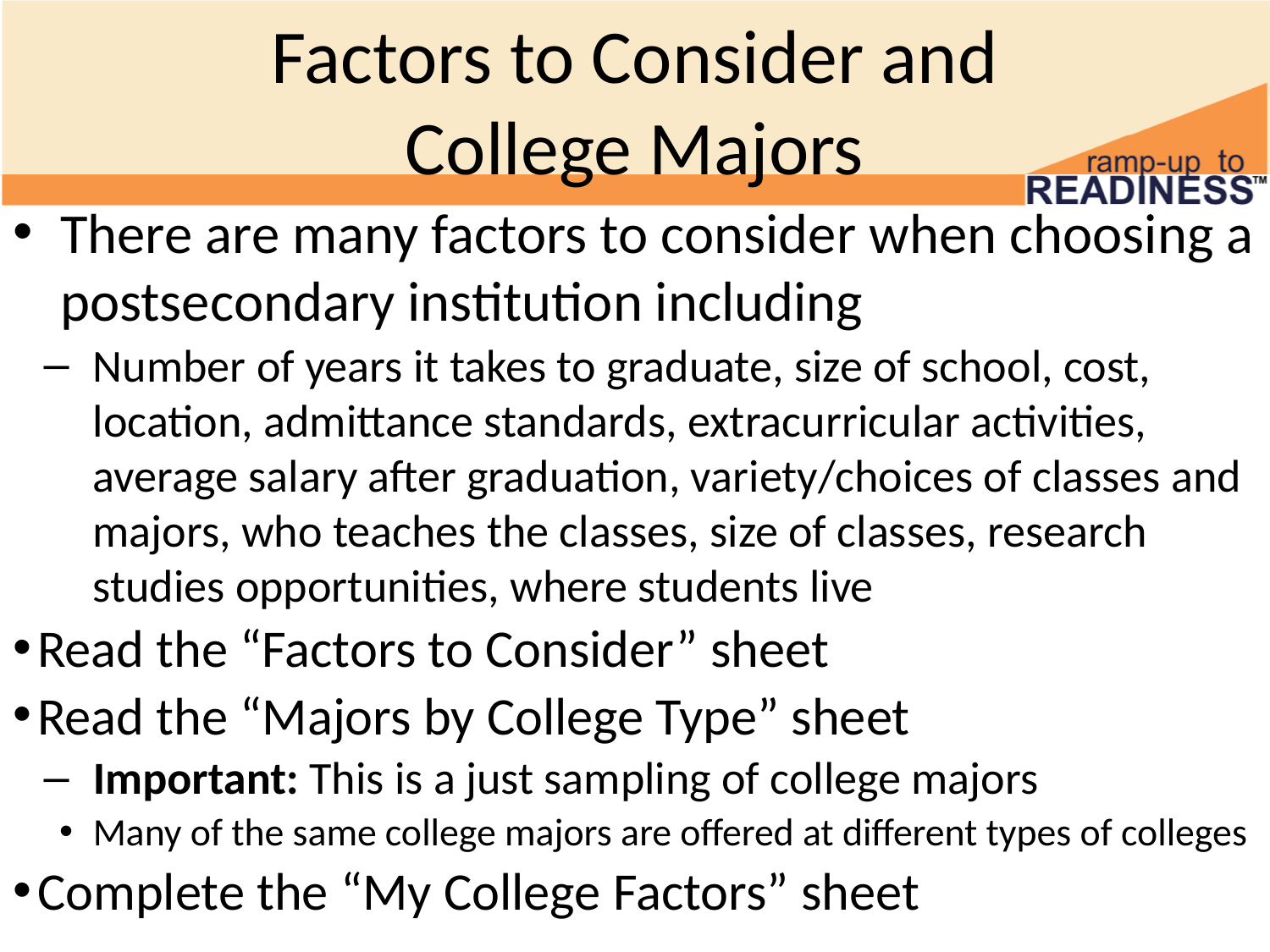

# Factors to Consider and College Majors
There are many factors to consider when choosing a postsecondary institution including
Number of years it takes to graduate, size of school, cost, location, admittance standards, extracurricular activities, average salary after graduation, variety/choices of classes and majors, who teaches the classes, size of classes, research studies opportunities, where students live
Read the “Factors to Consider” sheet
Read the “Majors by College Type” sheet
Important: This is a just sampling of college majors
Many of the same college majors are offered at different types of colleges
Complete the “My College Factors” sheet